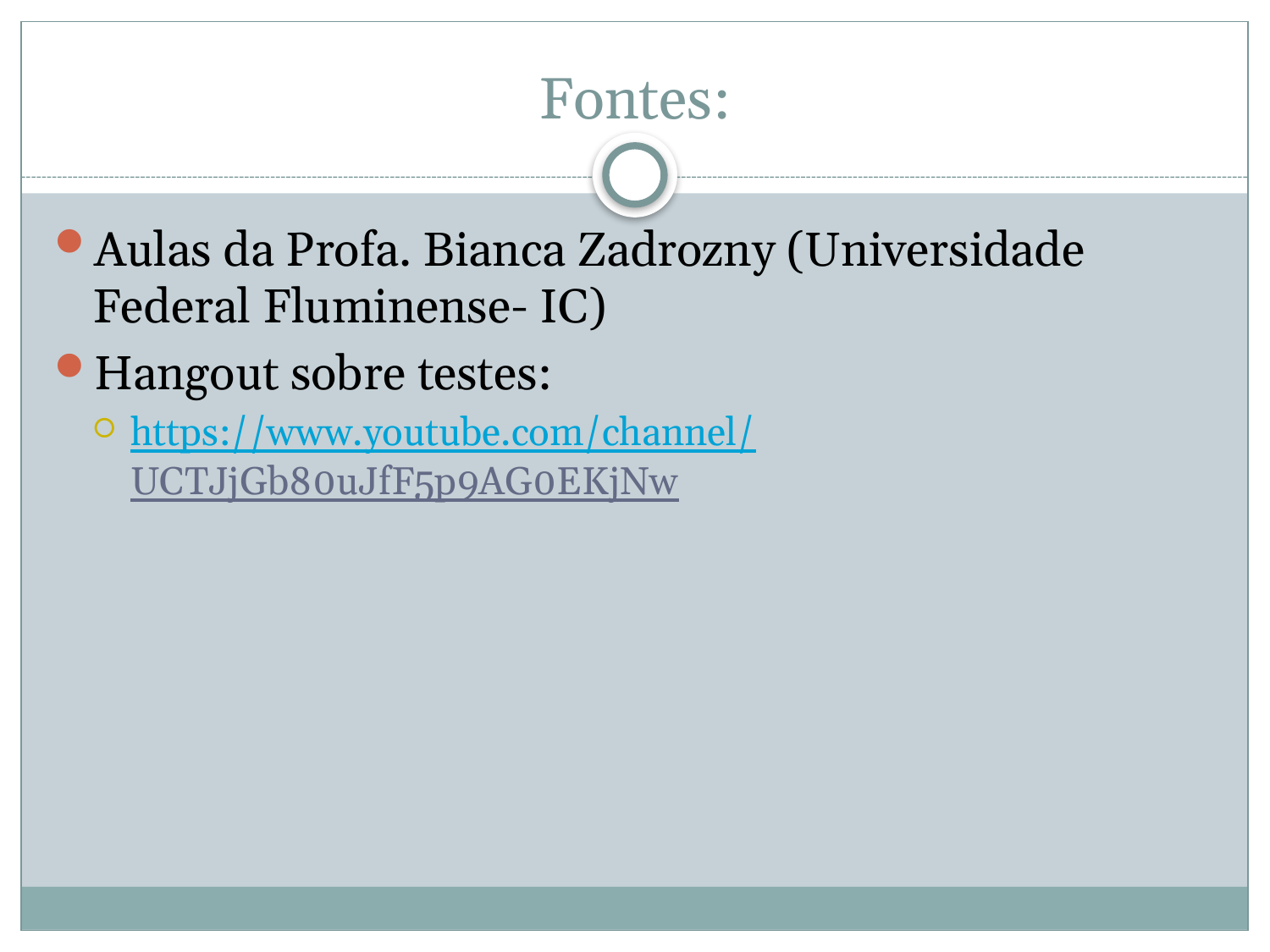

# Fontes:
Aulas da Profa. Bianca Zadrozny (Universidade Federal Fluminense- IC)
Hangout sobre testes:
https://www.youtube.com/channel/UCTJjGb80uJfF5p9AG0EKjNw